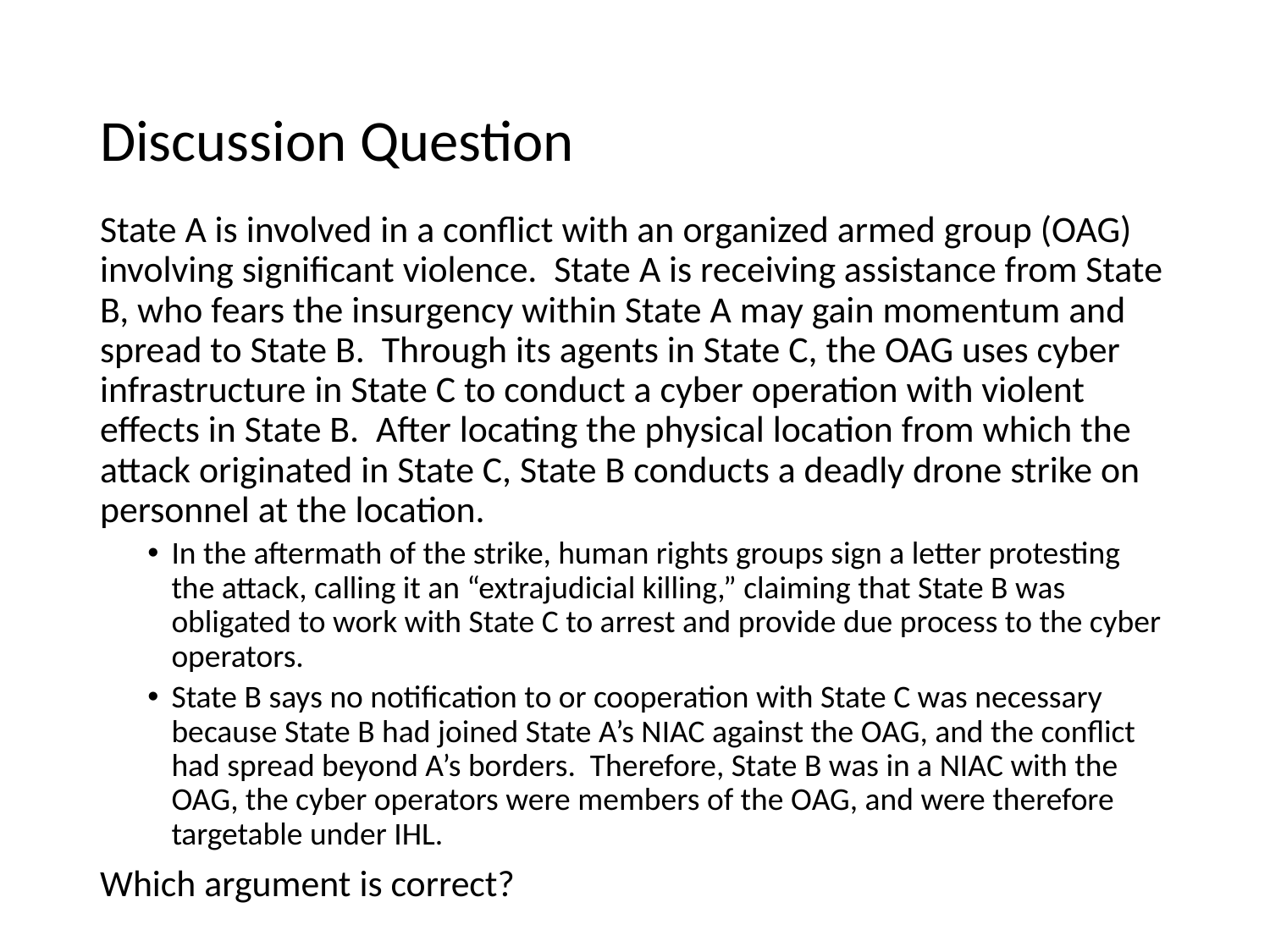

# Discussion Question
State A is involved in a conflict with an organized armed group (OAG) involving significant violence.  State A is receiving assistance from State B, who fears the insurgency within State A may gain momentum and spread to State B.  Through its agents in State C, the OAG uses cyber infrastructure in State C to conduct a cyber operation with violent effects in State B.  After locating the physical location from which the attack originated in State C, State B conducts a deadly drone strike on personnel at the location.
In the aftermath of the strike, human rights groups sign a letter protesting the attack, calling it an “extrajudicial killing,” claiming that State B was obligated to work with State C to arrest and provide due process to the cyber operators.
State B says no notification to or cooperation with State C was necessary because State B had joined State A’s NIAC against the OAG, and the conflict had spread beyond A’s borders.  Therefore, State B was in a NIAC with the OAG, the cyber operators were members of the OAG, and were therefore targetable under IHL.
Which argument is correct?